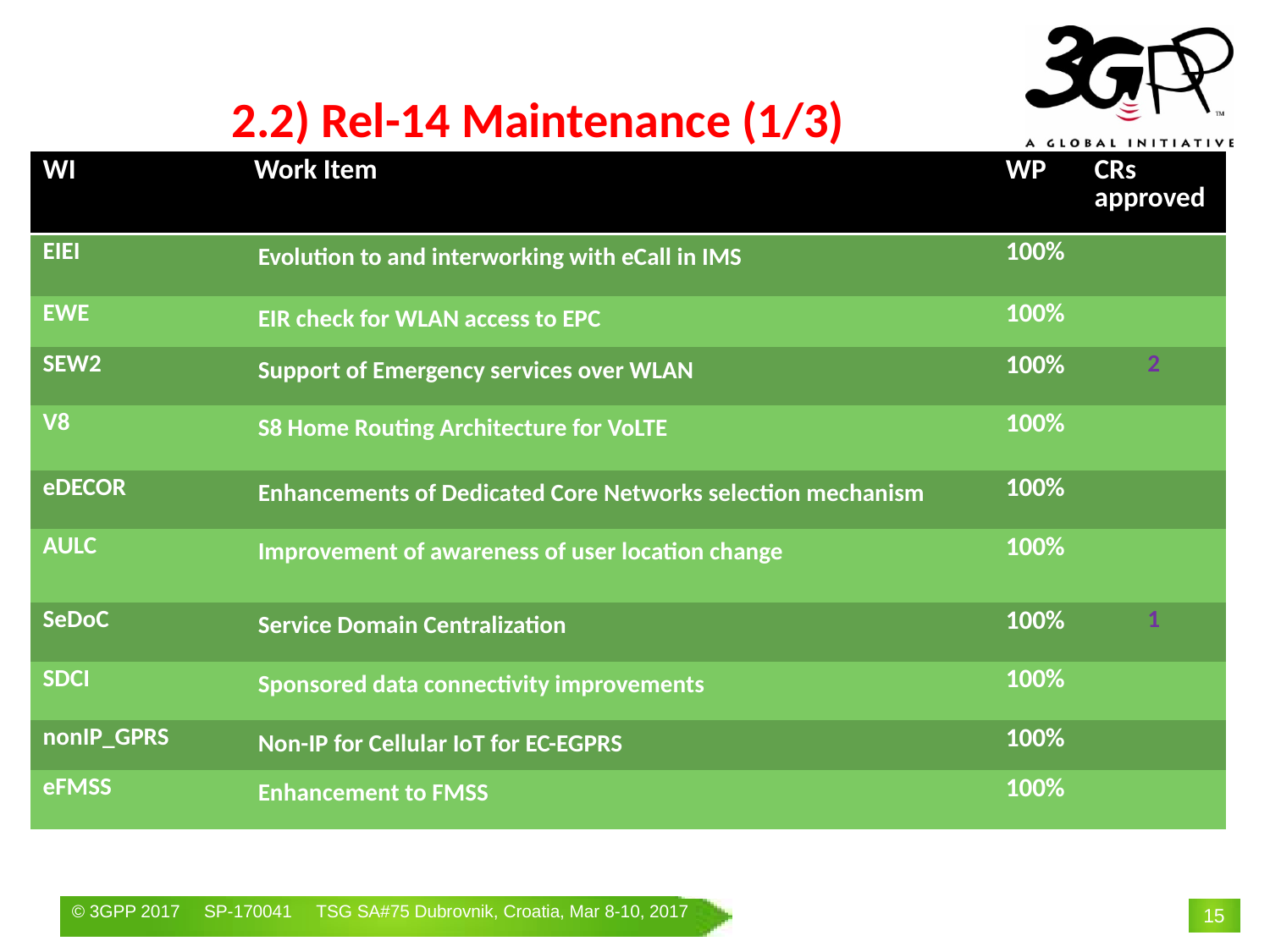

# 2.2) Rel-14 Maintenance (1/3)
| WI | Work Item | WP | CRs approved |
| --- | --- | --- | --- |
| EIEI | Evolution to and interworking with eCall in IMS | 100% |  |
| EWE | EIR check for WLAN access to EPC | 100% |  |
| SEW2 | Support of Emergency services over WLAN | 100% | 2 |
| V8 | S8 Home Routing Architecture for VoLTE | 100% |  |
| eDECOR | Enhancements of Dedicated Core Networks selection mechanism | 100% |  |
| AULC | Improvement of awareness of user location change | 100% |  |
| SeDoC | Service Domain Centralization | 100% | 1 |
| SDCI | Sponsored data connectivity improvements | 100% |  |
| nonIP\_GPRS | Non-IP for Cellular IoT for EC-EGPRS | 100% |  |
| eFMSS | Enhancement to FMSS | 100% |  |